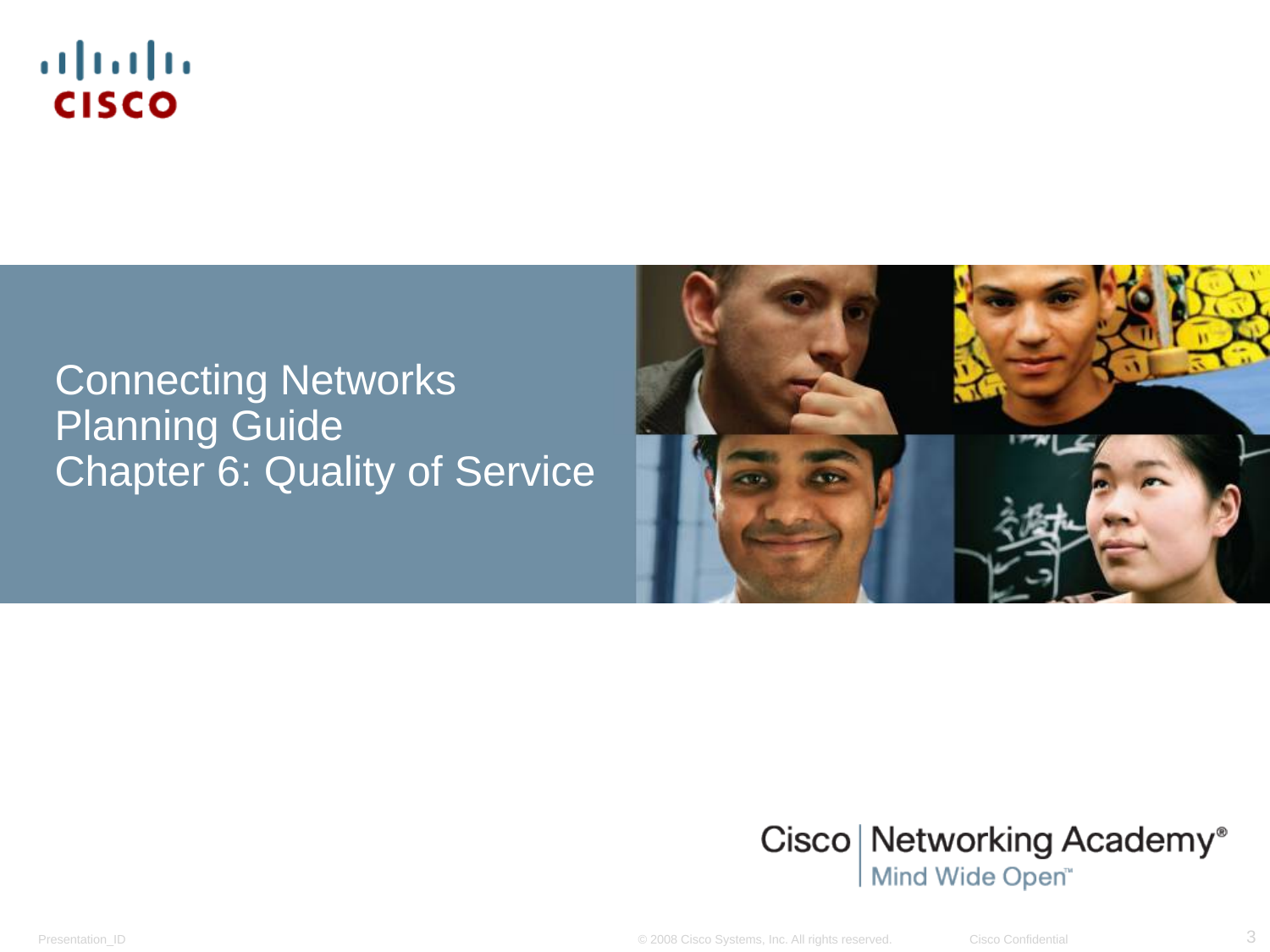

Connecting Networks
Planning Guide
Chapter 6: Quality of Service